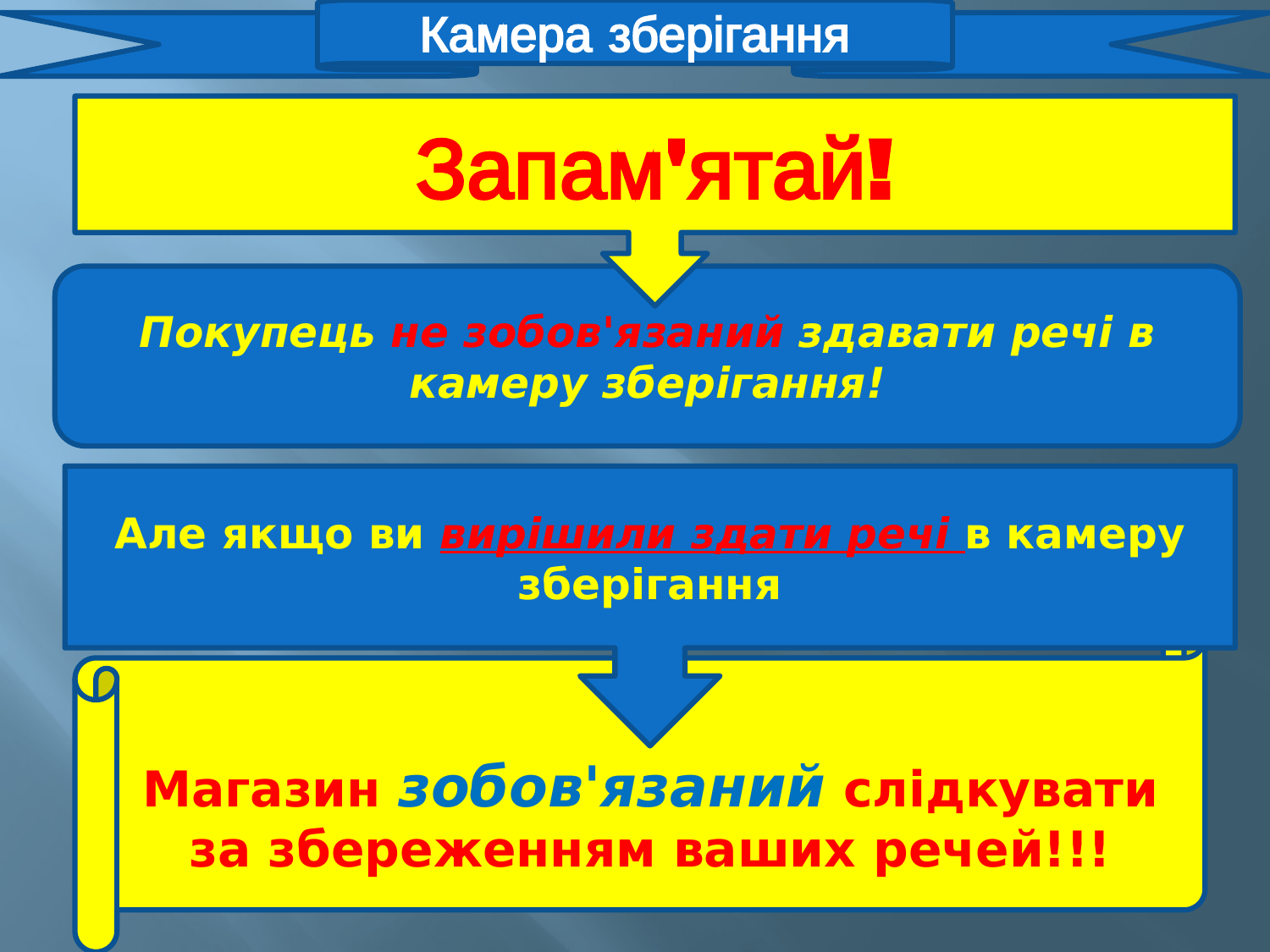

Камера зберігання
Запам'ятай!
Покупець не зобов'язаний здавати речі в камеру зберігання!
Але якщо ви вирішили здати речі в камеру зберігання

Магазин зобов'язаний слідкувати за збереженням ваших речей!!!